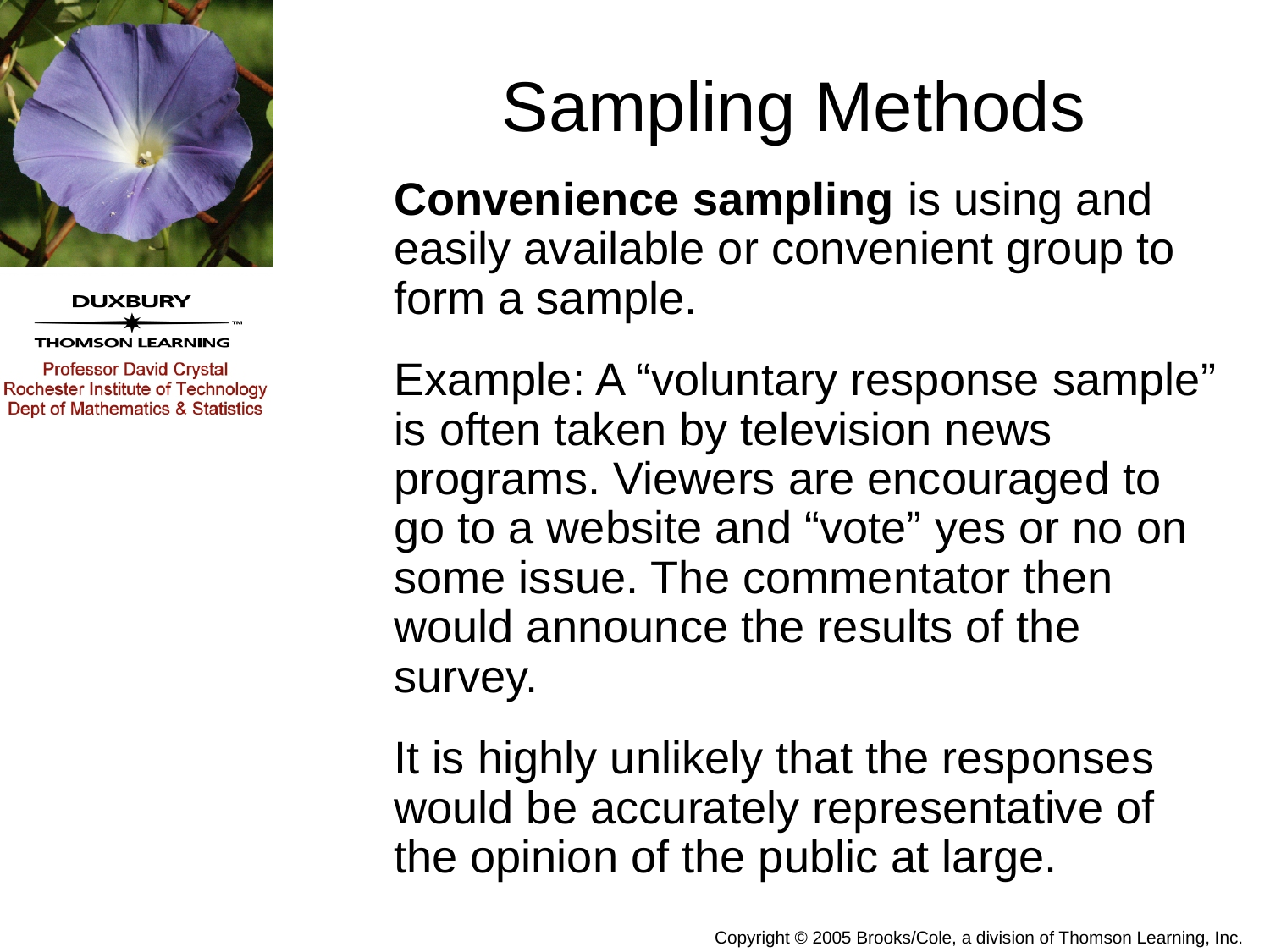

# Sampling Methods
Convenience sampling is using and easily available or convenient group to form a sample.
Example: A “voluntary response sample” is often taken by television news programs. Viewers are encouraged to go to a website and “vote” yes or no on some issue. The commentator then would announce the results of the survey.
It is highly unlikely that the responses would be accurately representative of the opinion of the public at large.